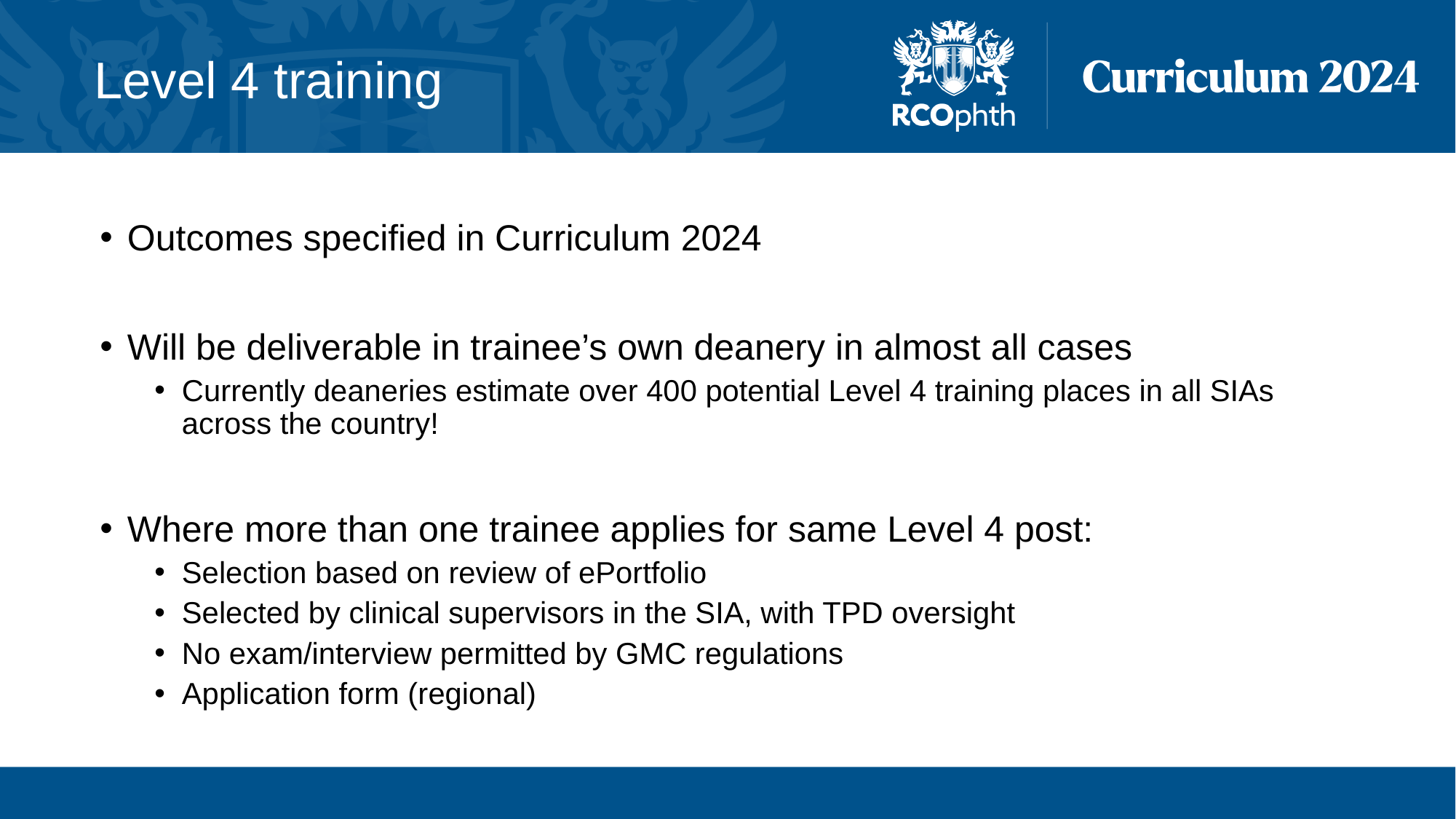

# Level 4 training
Outcomes specified in Curriculum 2024

Will be deliverable in trainee’s own deanery in almost all cases
Currently deaneries estimate over 400 potential Level 4 training places in all SIAs across the country!

Where more than one trainee applies for same Level 4 post:
Selection based on review of ePortfolio
Selected by clinical supervisors in the SIA, with TPD oversight
No exam/interview permitted by GMC regulations
Application form (regional)